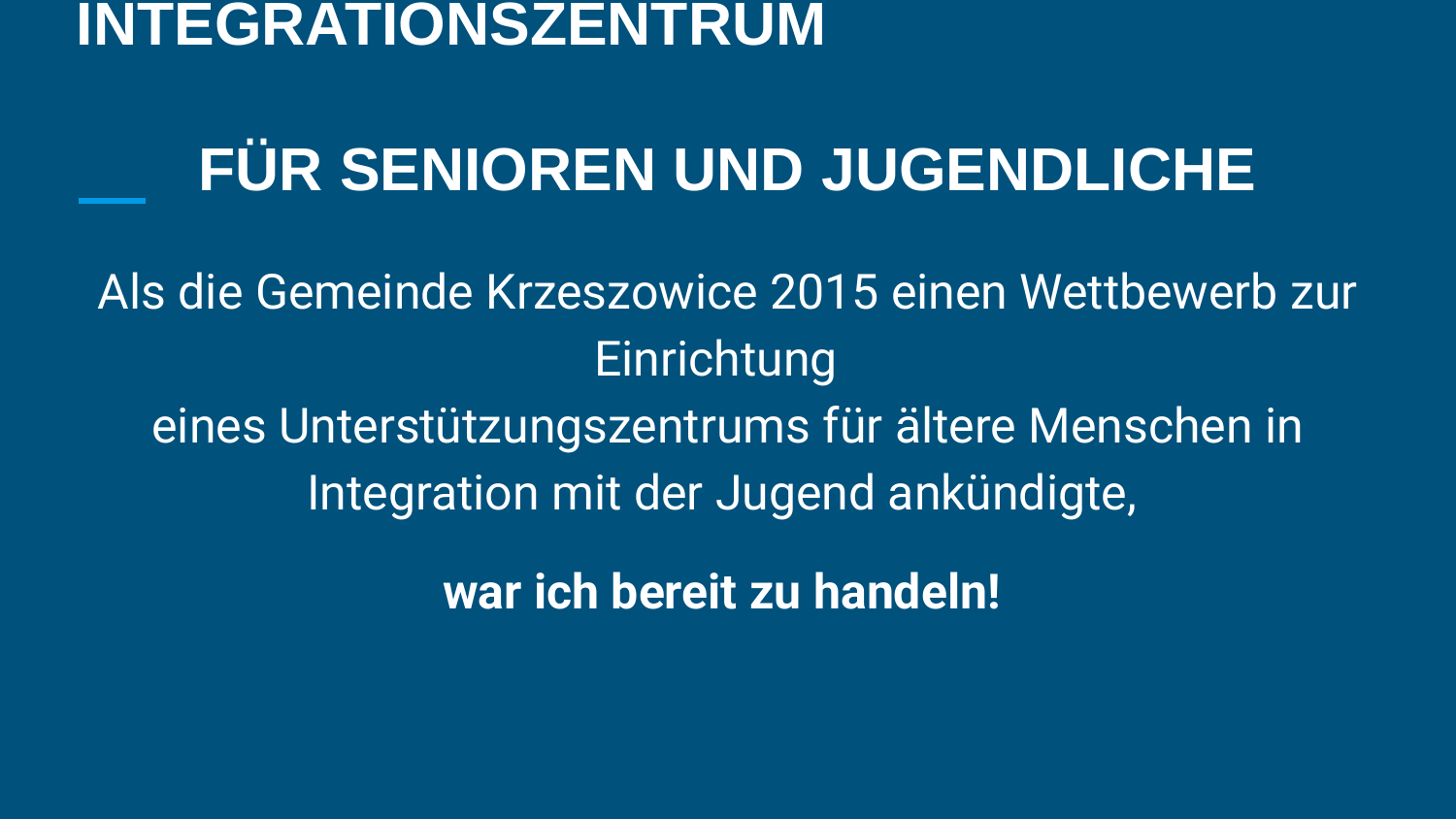

# INTEGRATIONSZENTRUM
FÜR SENIOREN UND JUGENDLICHE
Als die Gemeinde Krzeszowice 2015 einen Wettbewerb zur Einrichtung
eines Unterstützungszentrums für ältere Menschen in Integration mit der Jugend ankündigte,
war ich bereit zu handeln!